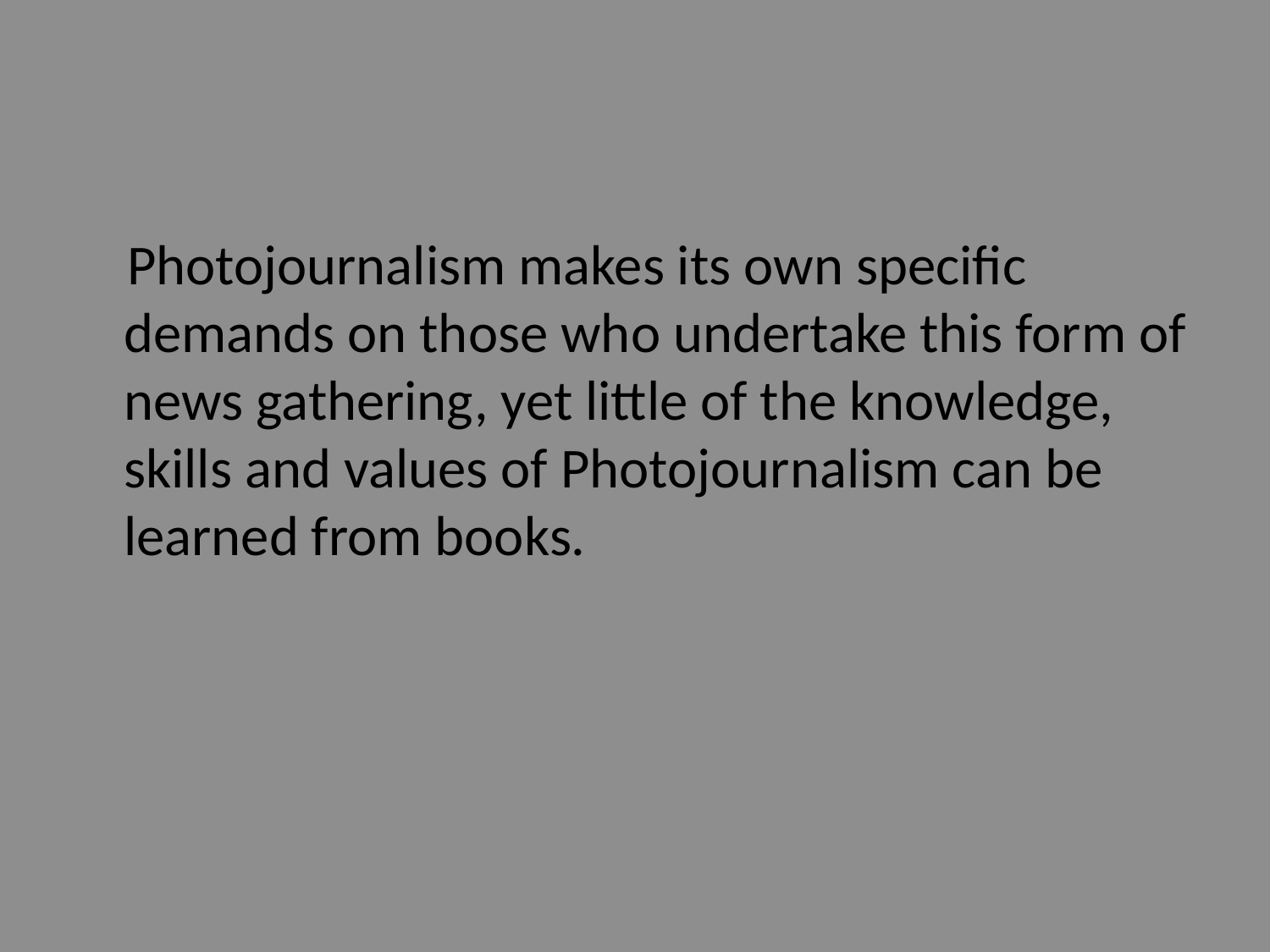

#
    Photojournalism makes its own specific demands on those who undertake this form of news gathering, yet little of the knowledge, skills and values of Photojournalism can be learned from books.